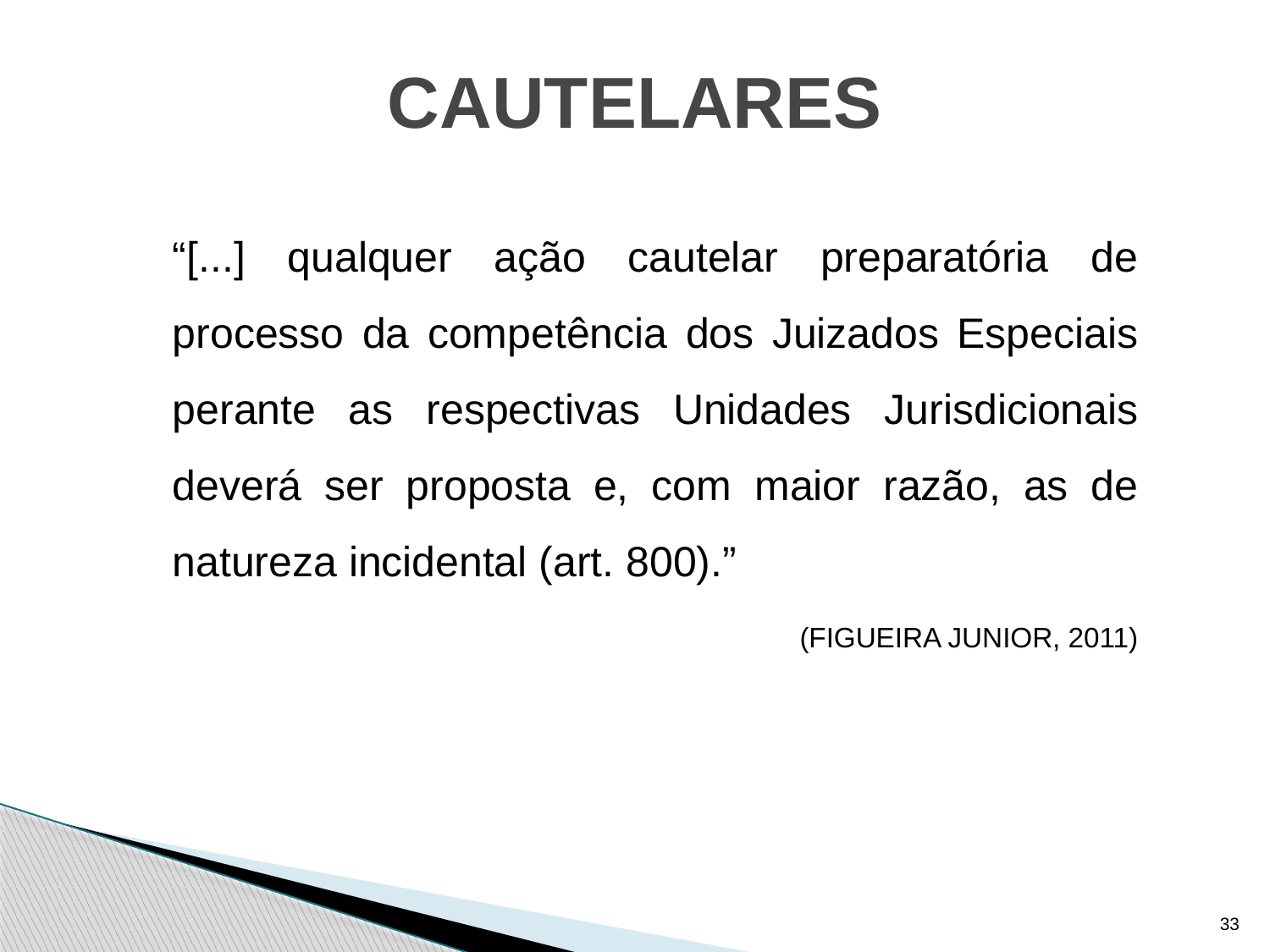

# CAUTELARES
	“[...] qualquer ação cautelar preparatória de processo da competência dos Juizados Especiais perante as respectivas Unidades Jurisdicionais deverá ser proposta e, com maior razão, as de natureza incidental (art. 800).”
(FIGUEIRA JUNIOR, 2011)
33